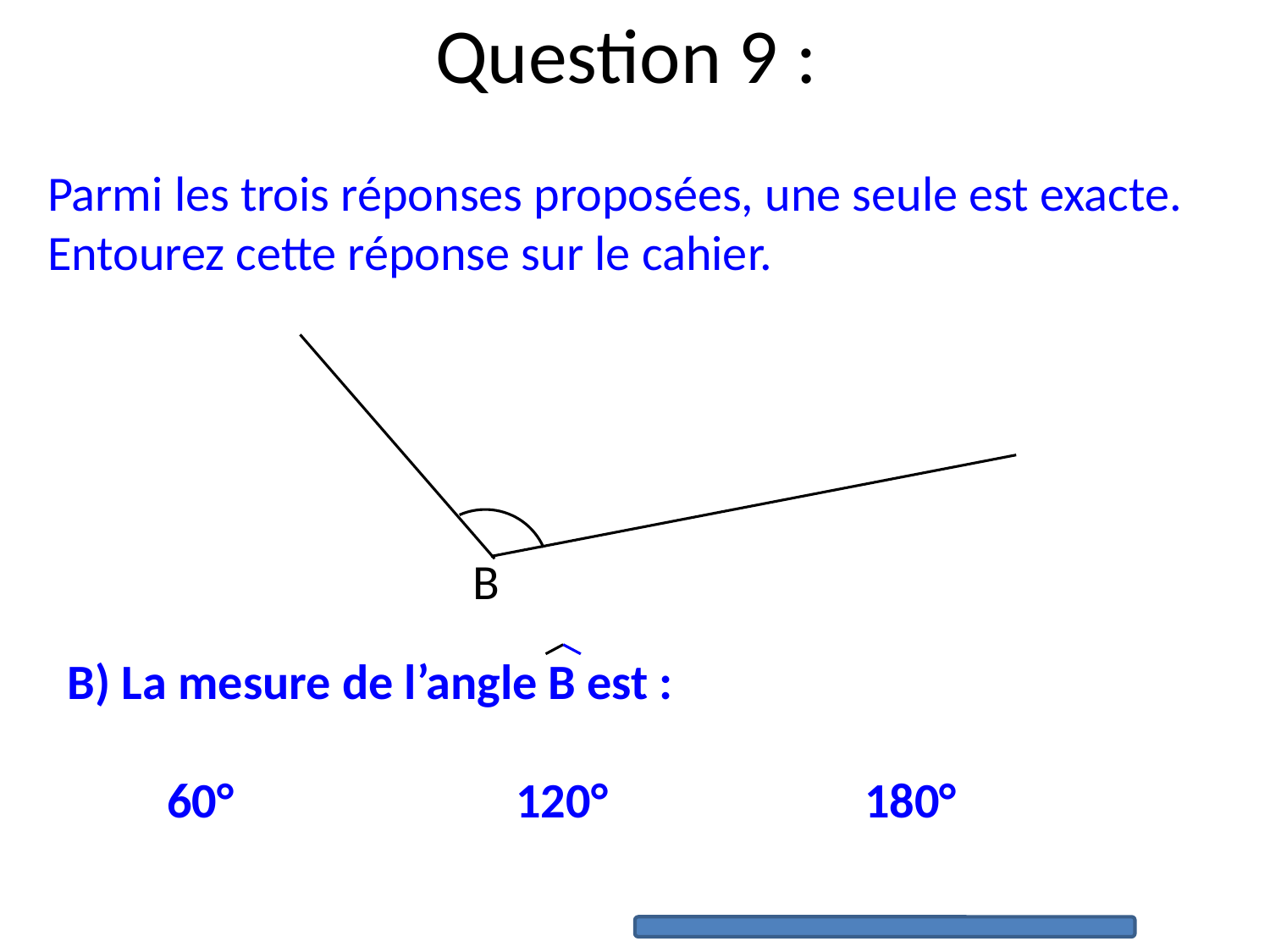

Question 9 :

Parmi les trois réponses proposées, une seule est exacte.
Entourez cette réponse sur le cahier.

B
B) La mesure de l’angle B est :

	60°	120°	180°